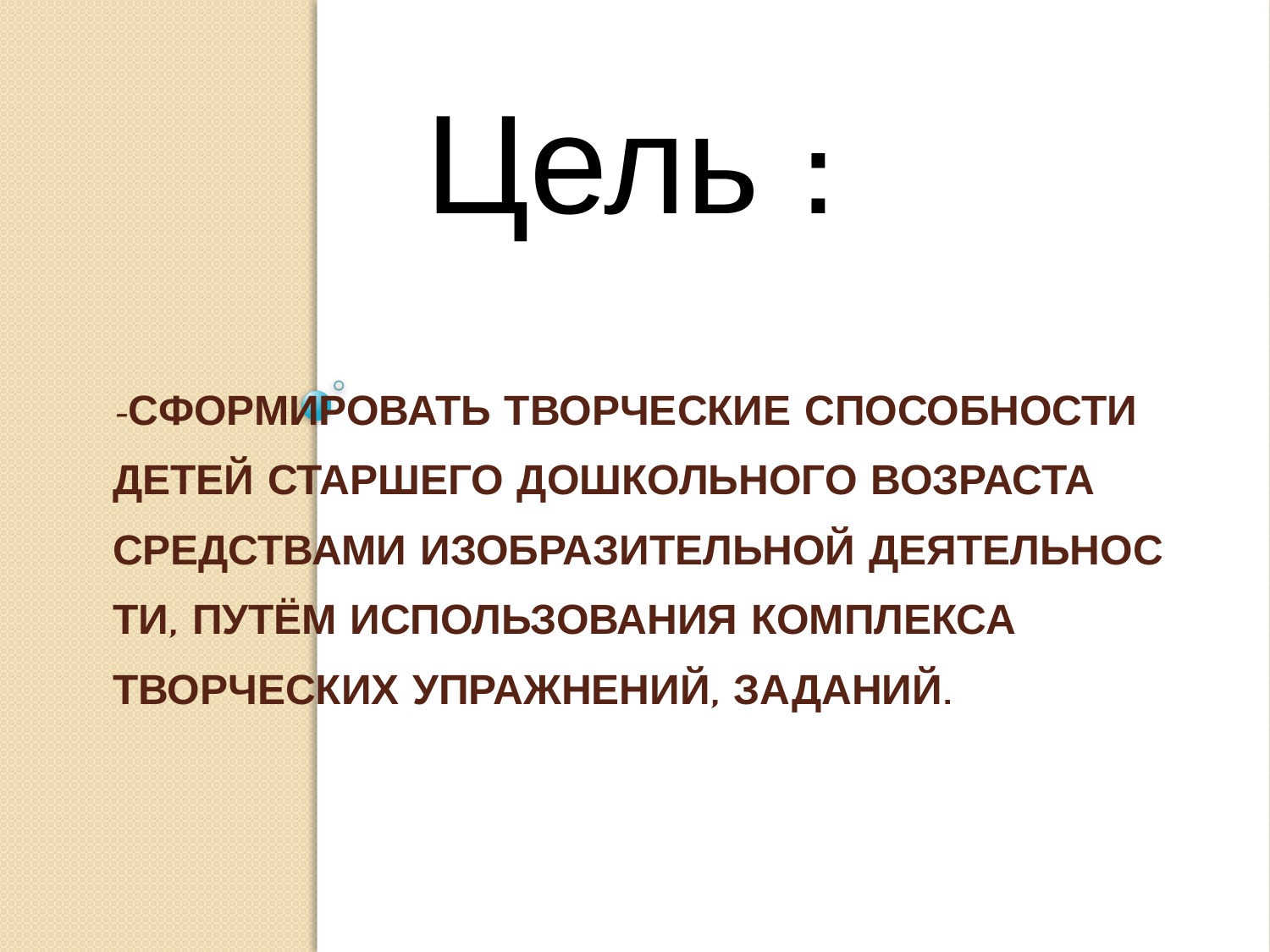

Цель :
# -сформировать творческие способности детей старшего дошкольного возраста средствами изобразительной деятельнос­ти, путём использования комплекса   творческих упражнений, заданий.